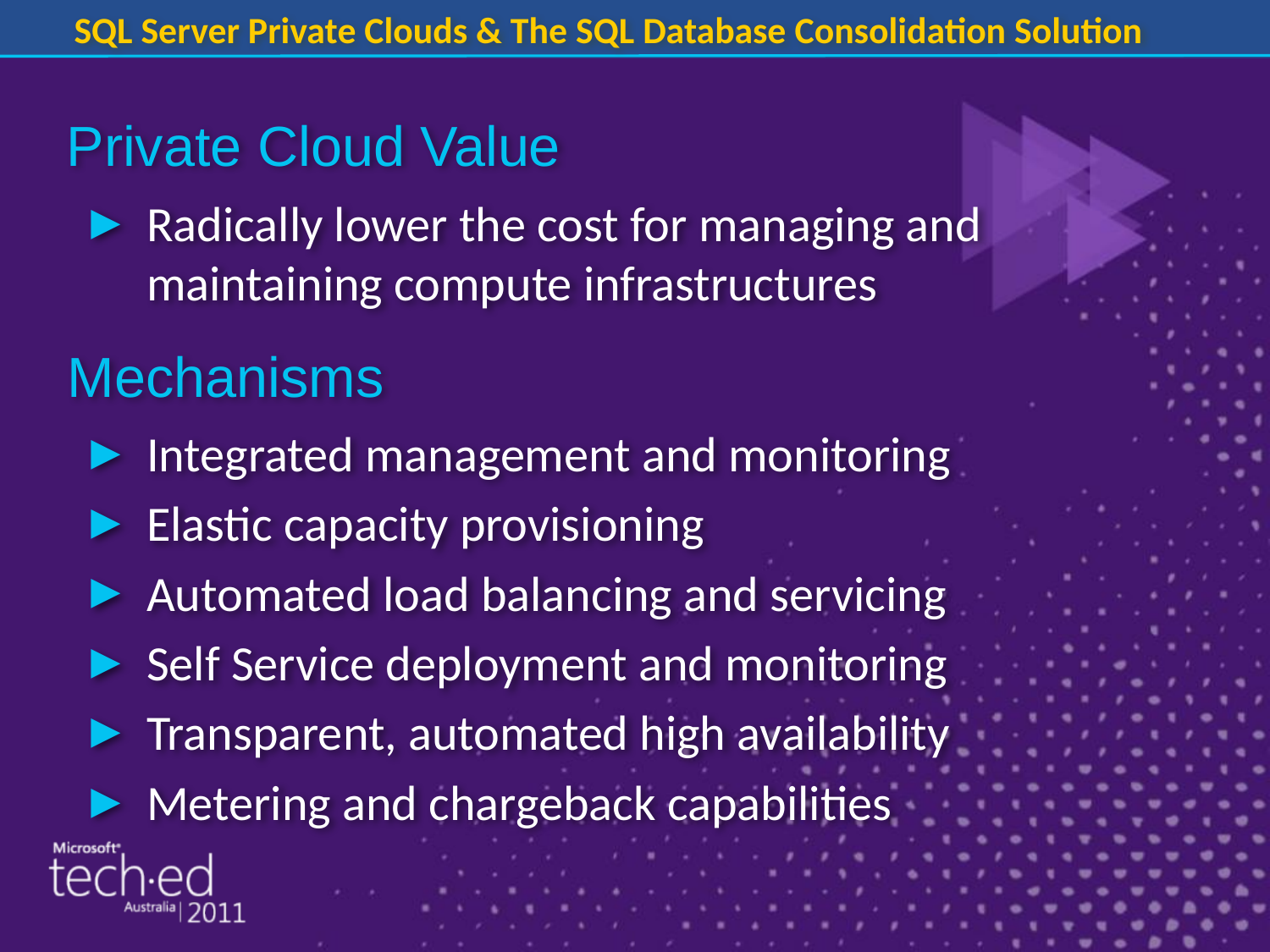

SQL Server Private Clouds & The SQL Database Consolidation Solution
# Private Cloud Value
Radically lower the cost for managing and maintaining compute infrastructures

Mechanisms
Integrated management and monitoring
Elastic capacity provisioning
Automated load balancing and servicing
Self Service deployment and monitoring
Transparent, automated high availability
Metering and chargeback capabilities